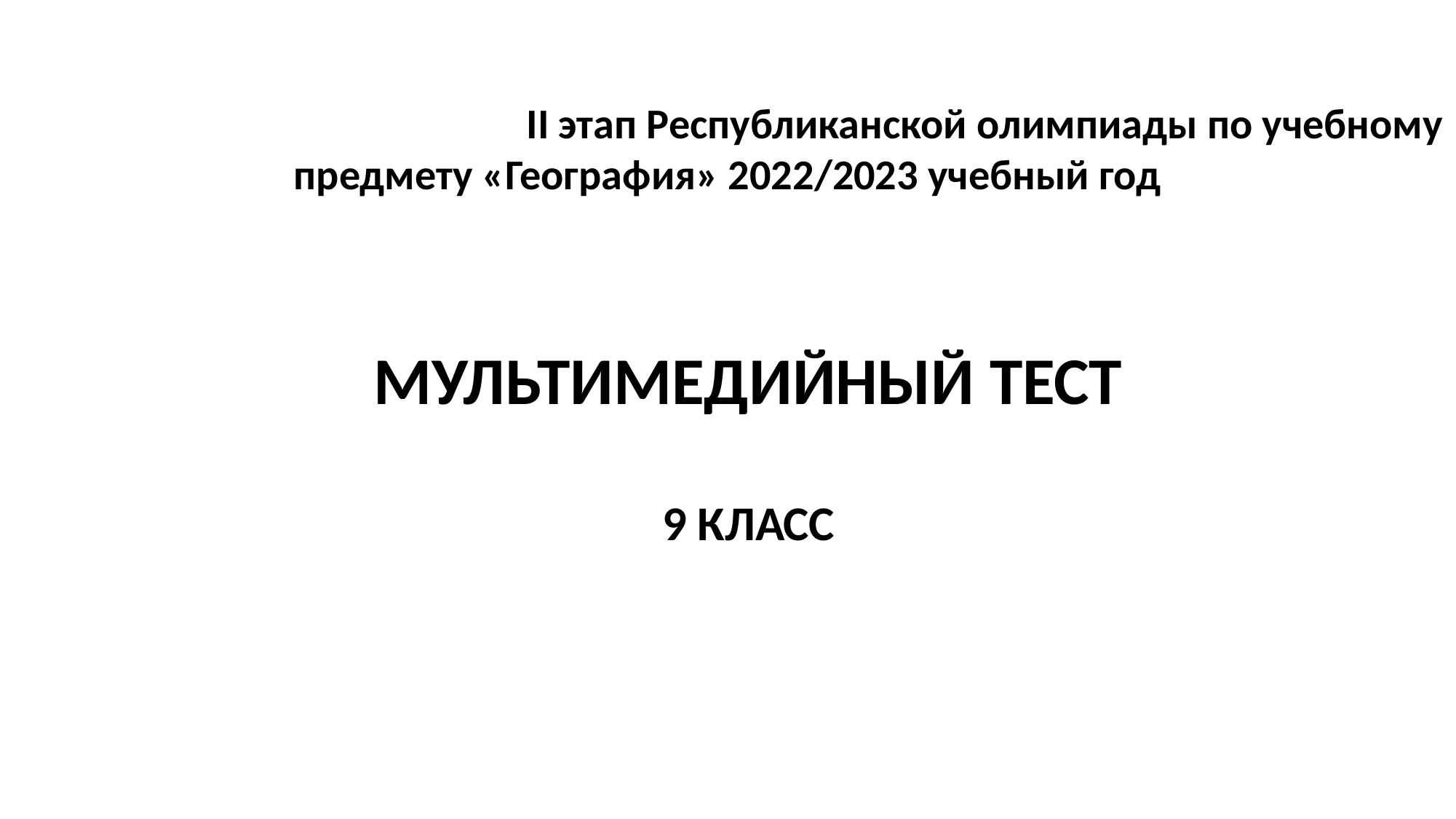

II этап Республиканской олимпиады по учебному предмету «География» 2022/2023 учебный год

МУЛЬТИМЕДИЙНЫЙ ТЕСТ
9 КЛАСС